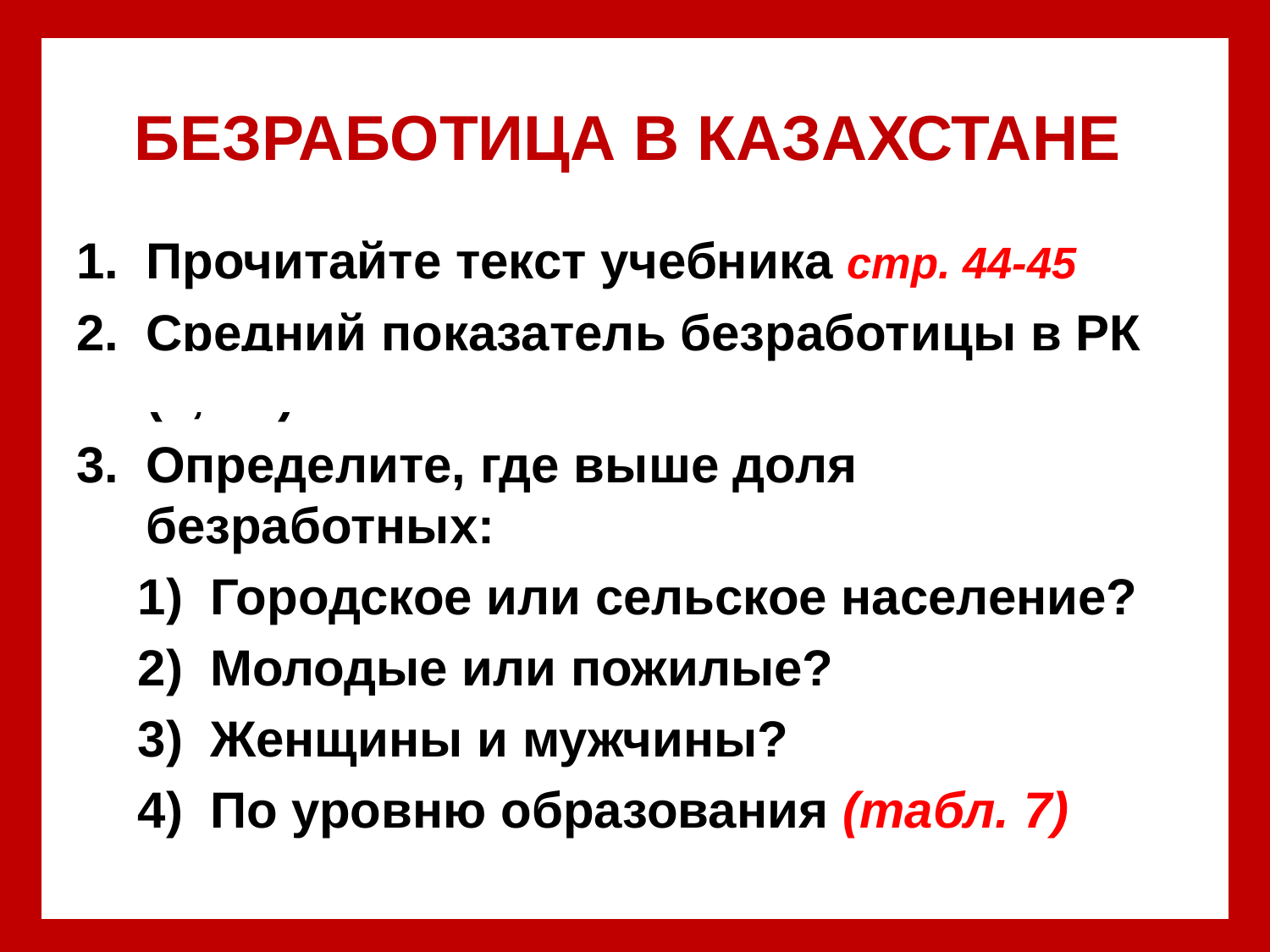

# БЕЗРАБОТИЦА В КАЗАХСТАНЕ
Прочитайте текст учебника стр. 44-45
Средний показатель безработицы в РК (5,2%)
Определите, где выше доля безработных:
Городское или сельское население?
Молодые или пожилые?
Женщины и мужчины?
По уровню образования (табл. 7)